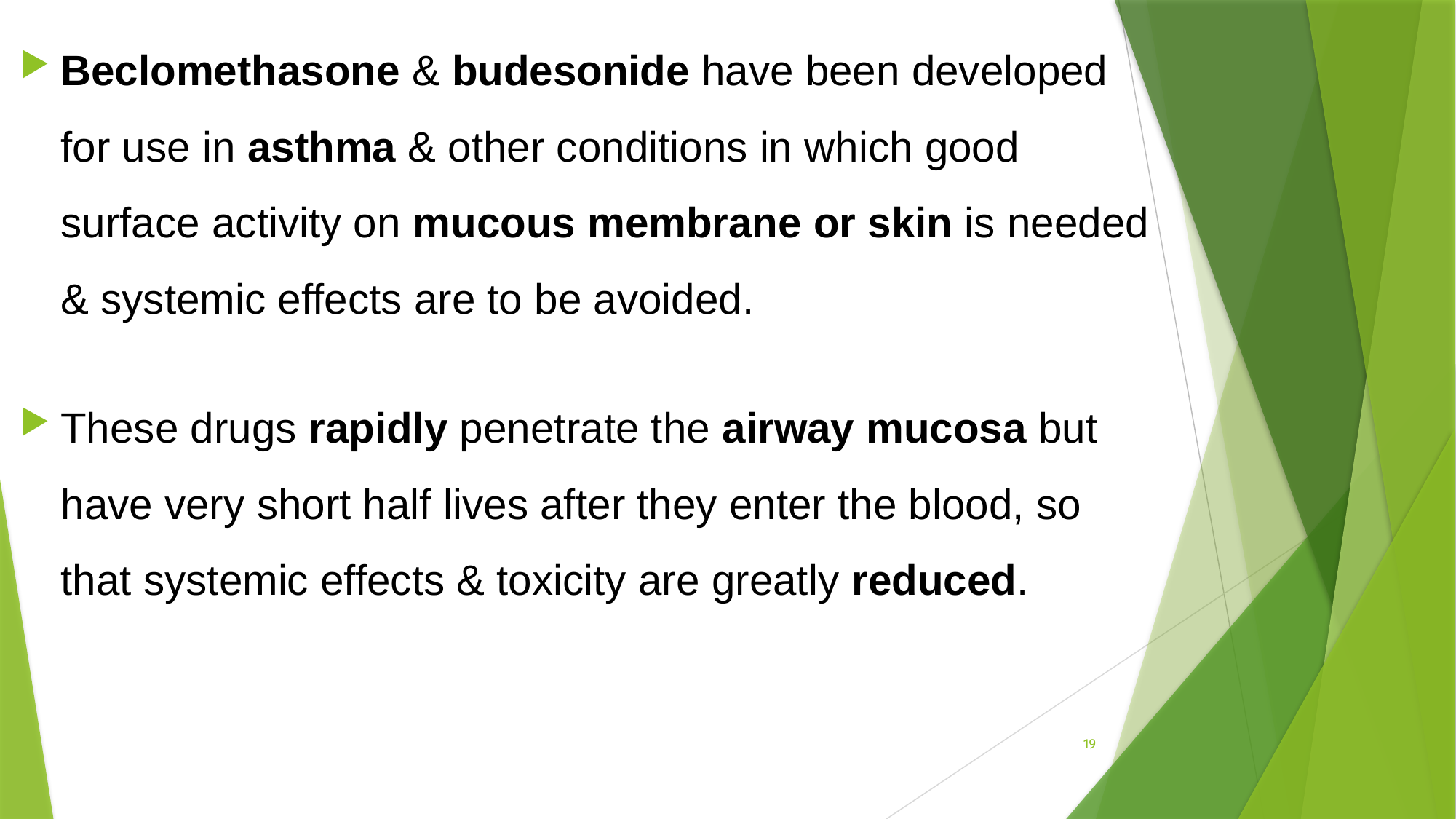

Beclomethasone & budesonide have been developed for use in asthma & other conditions in which good surface activity on mucous membrane or skin is needed & systemic effects are to be avoided.

These drugs rapidly penetrate the airway mucosa but have very short half lives after they enter the blood, so that systemic effects & toxicity are greatly reduced.
19